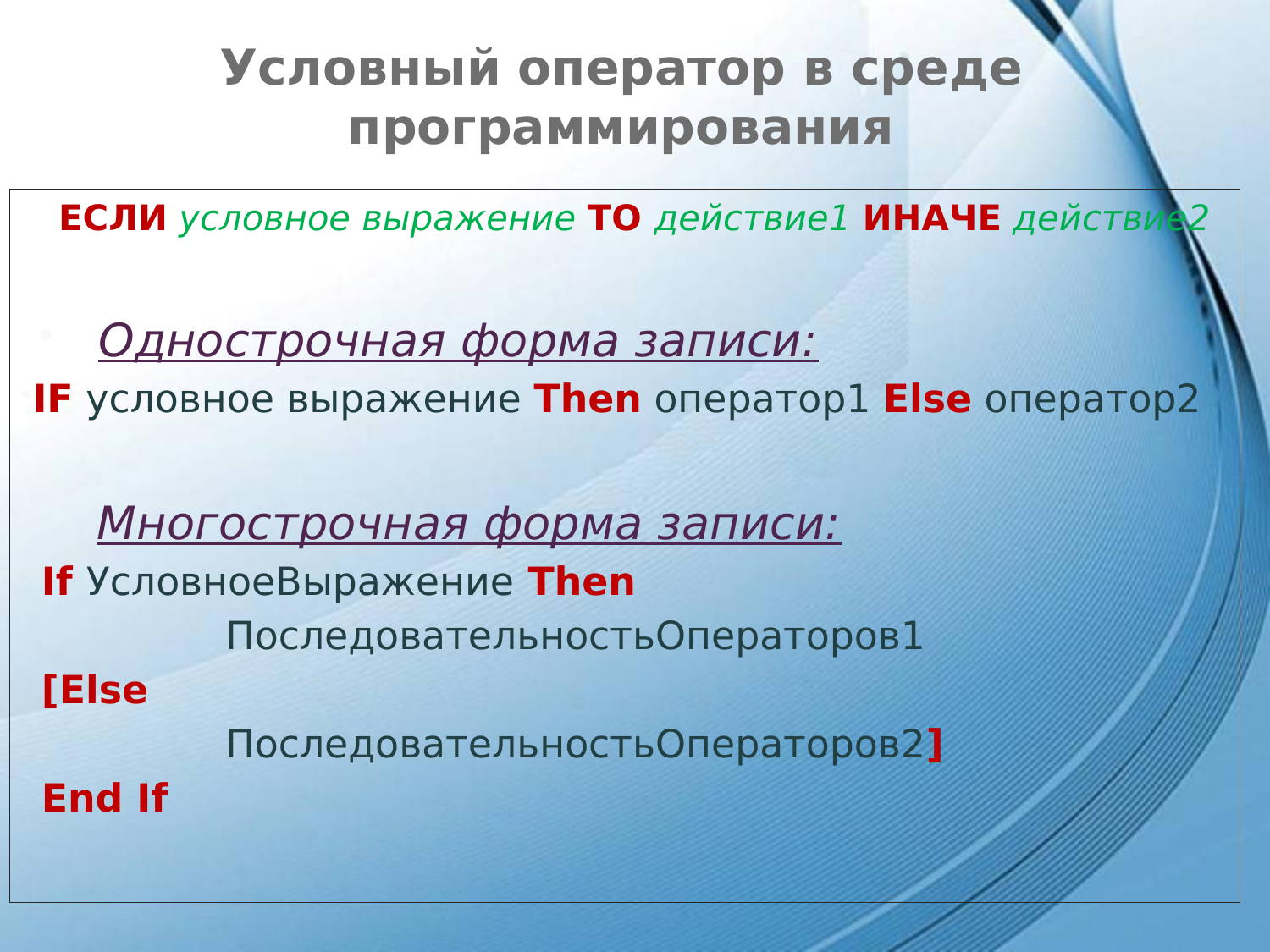

# Условный оператор в среде программирования
ЕСЛИ условное выражение ТО действие1 ИНАЧЕ действие2

Однострочная форма записи:
IF условное выражение Then оператор1 Else оператор2

Многострочная форма записи:
If УсловноеВыражение Then
		ПоследовательностьОператоров1
[Else
		ПоследовательностьОператоров2]
End If